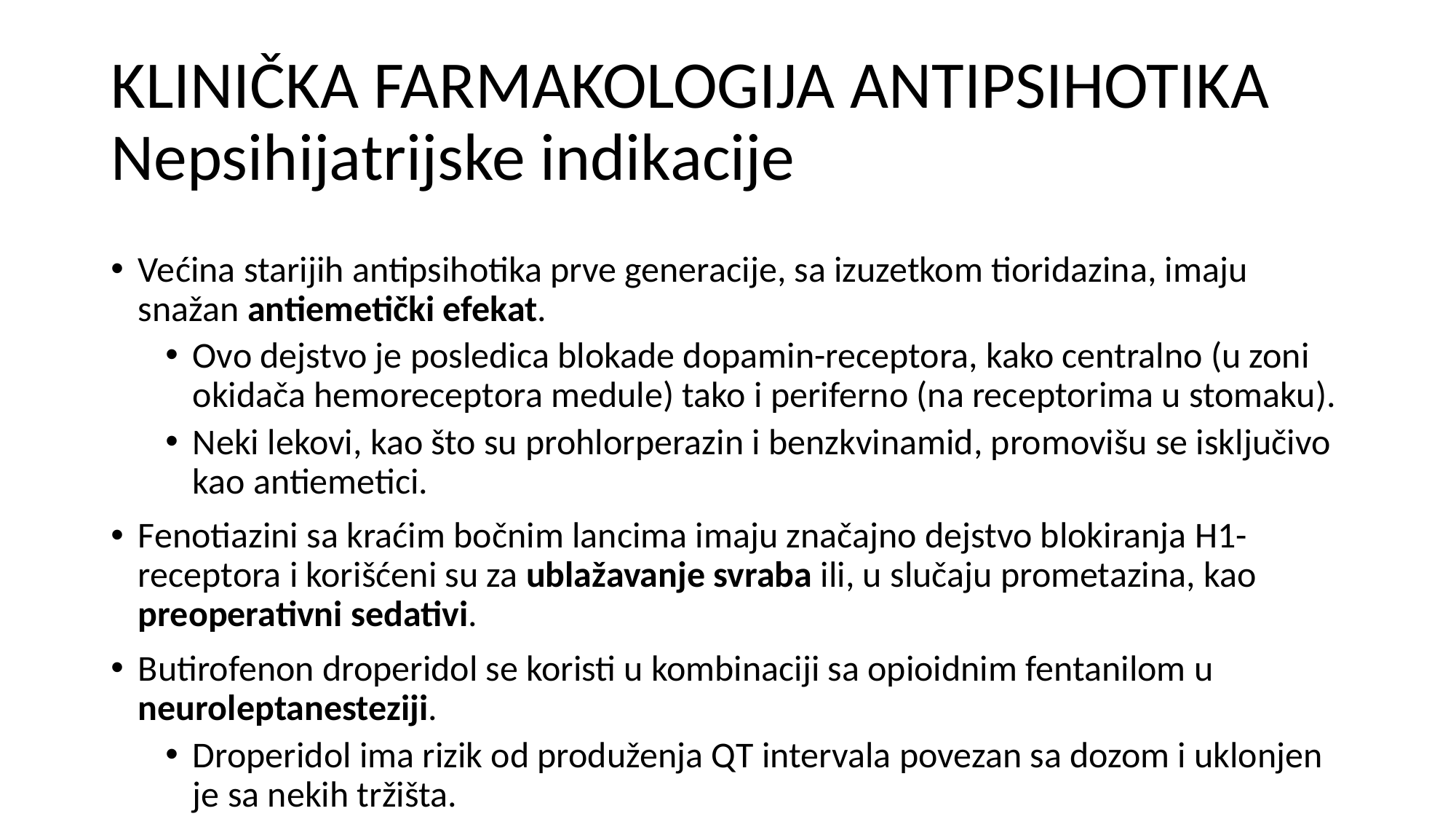

# KLINIČKA FARMAKOLOGIJA ANTIPSIHOTIKA Nepsihijatrijske indikacije
Većina starijih antipsihotika prve generacije, sa izuzetkom tioridazina, imaju snažan antiemetički efekat.
Ovo dejstvo je posledica blokade dopamin-receptora, kako centralno (u zoni okidača hemoreceptora medule) tako i periferno (na receptorima u stomaku).
Neki lekovi, kao što su prohlorperazin i benzkvinamid, promovišu se isključivo kao antiemetici.
Fenotiazini sa kraćim bočnim lancima imaju značajno dejstvo blokiranja H1-receptora i korišćeni su za ublažavanje svraba ili, u slučaju prometazina, kao preoperativni sedativi.
Butirofenon droperidol se koristi u kombinaciji sa opioidnim fentanilom u neuroleptanesteziji.
Droperidol ima rizik od produženja QT intervala povezan sa dozom i uklonjen je sa nekih tržišta.